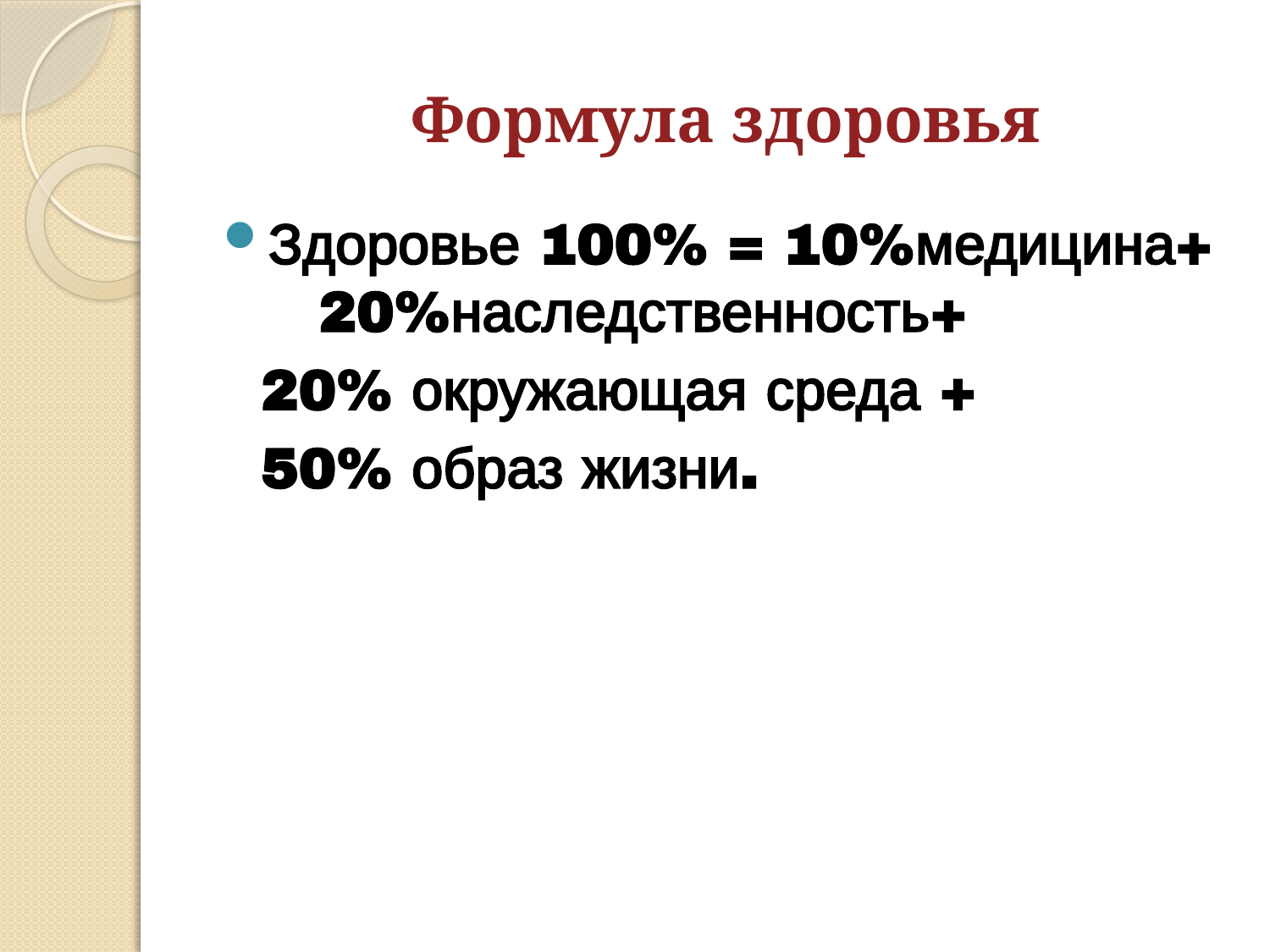

# Формула здоровья
Здоровье 100% = 10%медицина+    20%наследственность+
  20% окружающая среда +
  50% образ жизни.